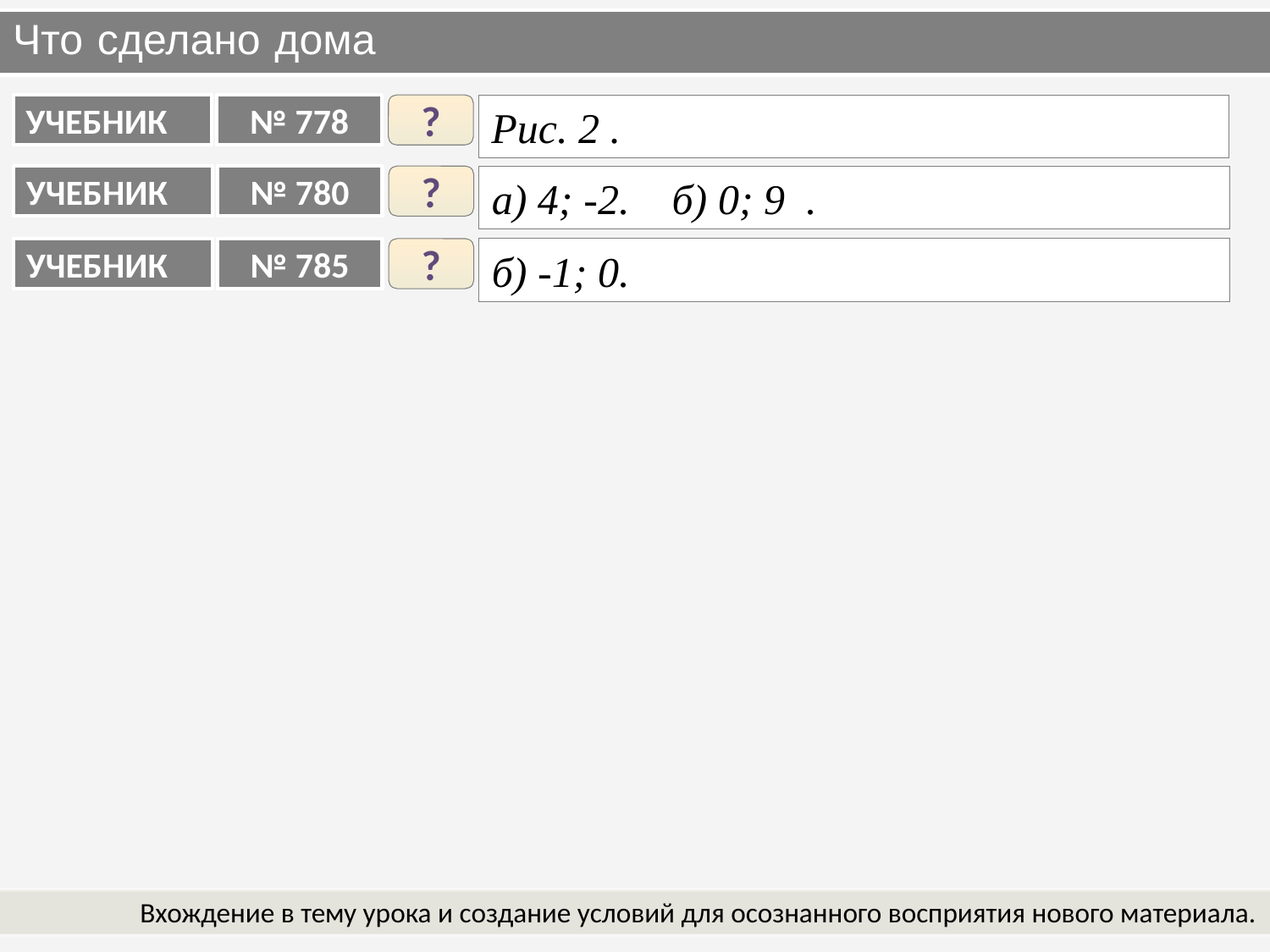

# Что сделано дома

УЧЕБНИК
№ 778
?
Рис. 2 .
УЧЕБНИК
№ 780
?
а) 4; -2.    б) 0; 9  .
УЧЕБНИК
№ 785
?
б) -1; 0.
Вхождение в тему урока и создание условий для осознанного восприятия нового материала.